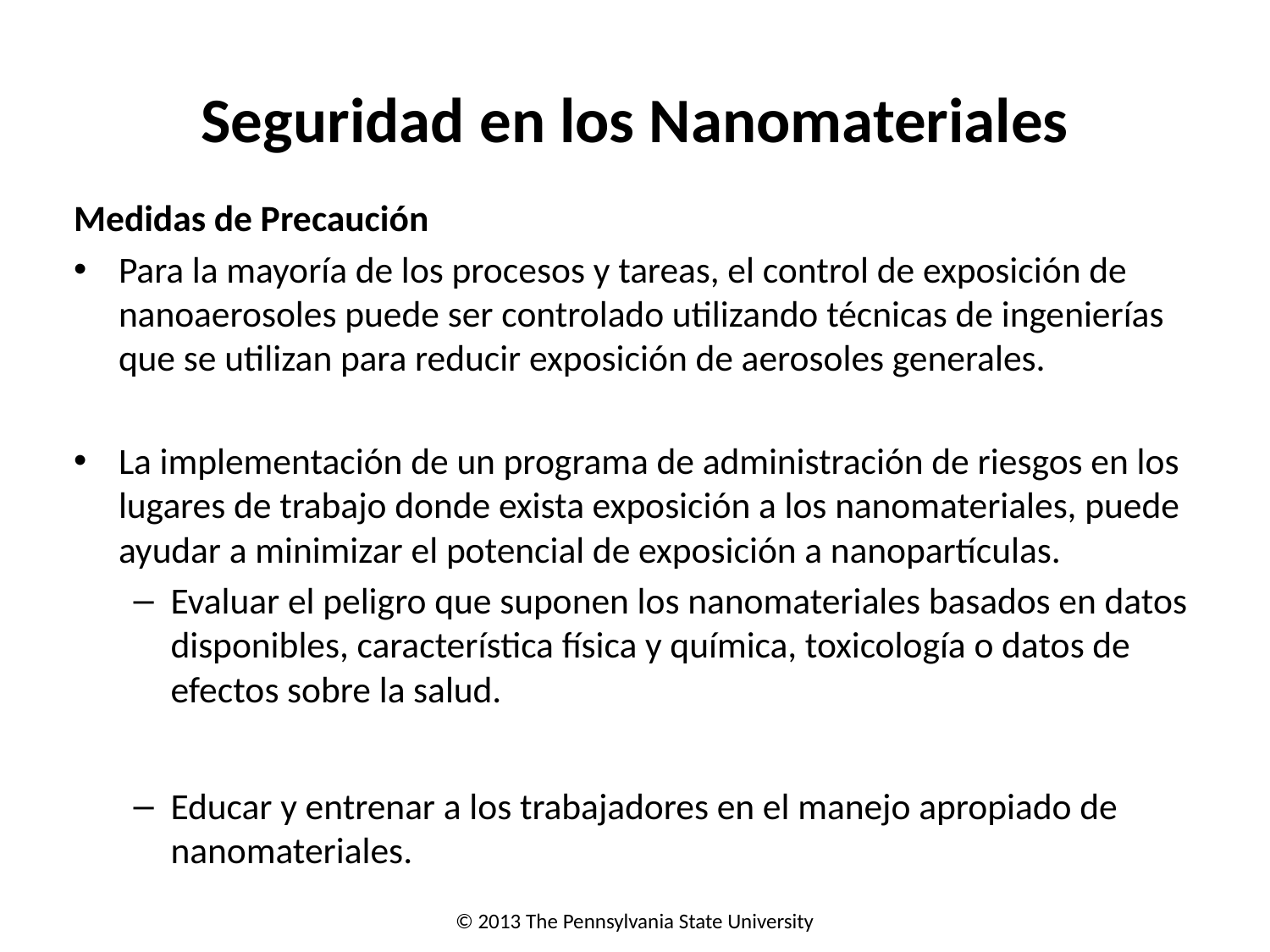

# Seguridad en los Nanomateriales
Medidas de Precaución
Para la mayoría de los procesos y tareas, el control de exposición de nanoaerosoles puede ser controlado utilizando técnicas de ingenierías que se utilizan para reducir exposición de aerosoles generales.

La implementación de un programa de administración de riesgos en los lugares de trabajo donde exista exposición a los nanomateriales, puede ayudar a minimizar el potencial de exposición a nanopartículas.
Evaluar el peligro que suponen los nanomateriales basados en datos disponibles, característica física y química, toxicología o datos de efectos sobre la salud.

Educar y entrenar a los trabajadores en el manejo apropiado de nanomateriales.